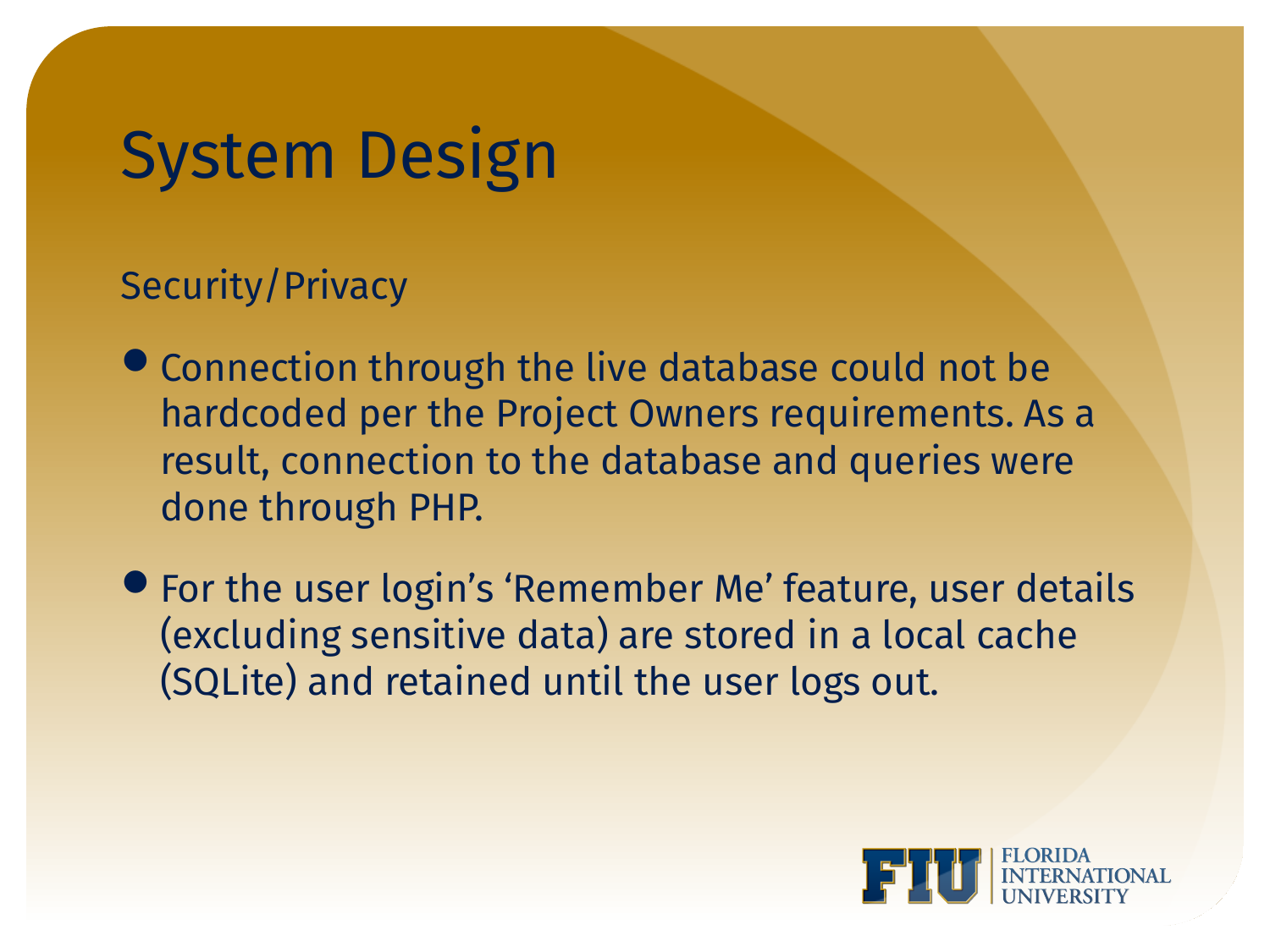

# System Design
Security/Privacy
Connection through the live database could not be hardcoded per the Project Owners requirements. As a result, connection to the database and queries were done through PHP.
For the user login’s ‘Remember Me’ feature, user details  (excluding sensitive data) are stored in a local cache (SQLite) and retained until the user logs out.